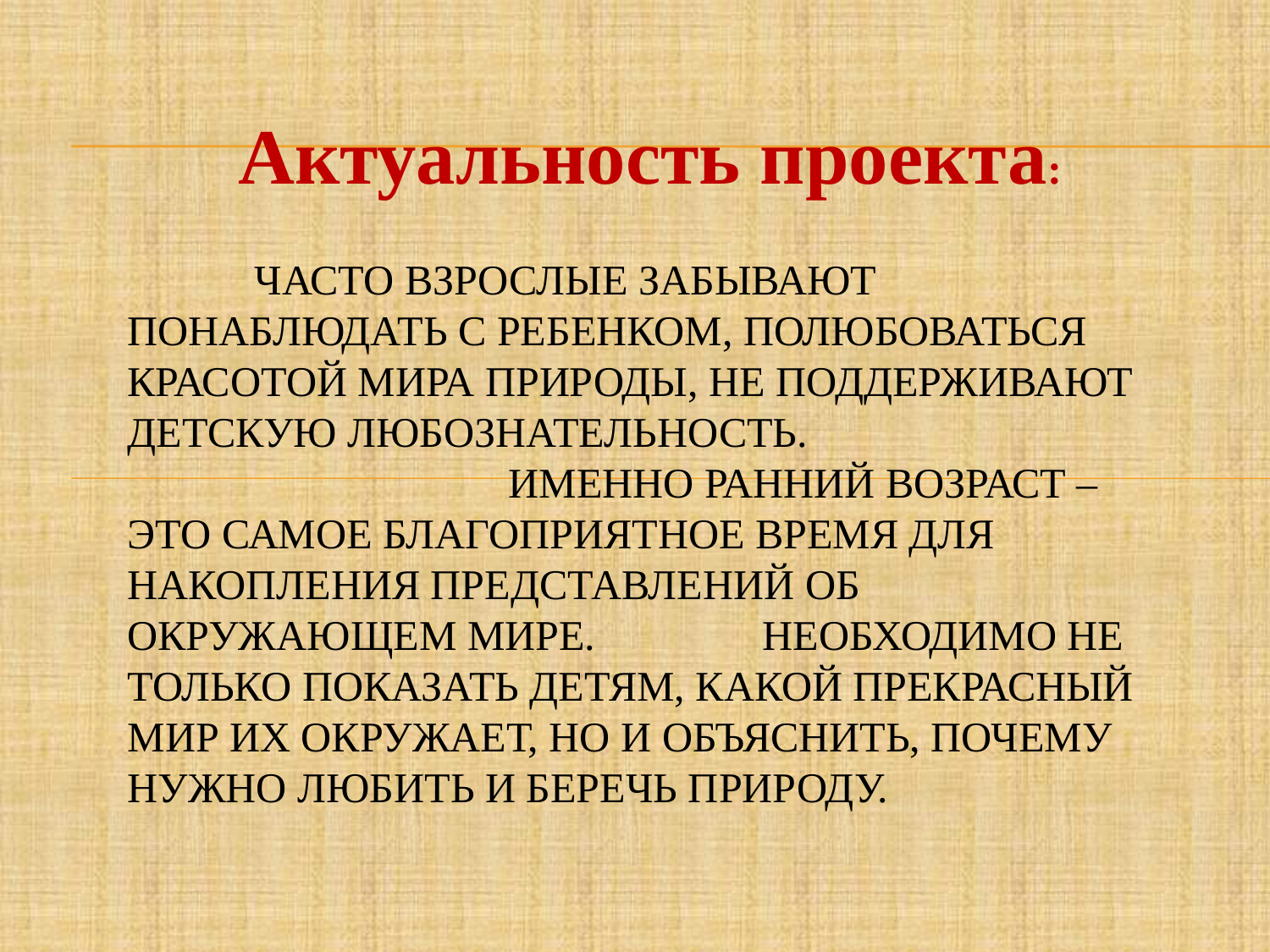

Актуальность проекта:
# Часто взрослые забывают понаблюдать с ребенком, полюбоваться красотой мира природы, не поддерживают детскую любознательность.                                                                    	Именно ранний возраст – это самое благоприятное время для накопления представлений об окружающем мире.      	Необходимо не только показать детям, какой прекрасный мир их окружает, но и объяснить, почему нужно любить и беречь природу.